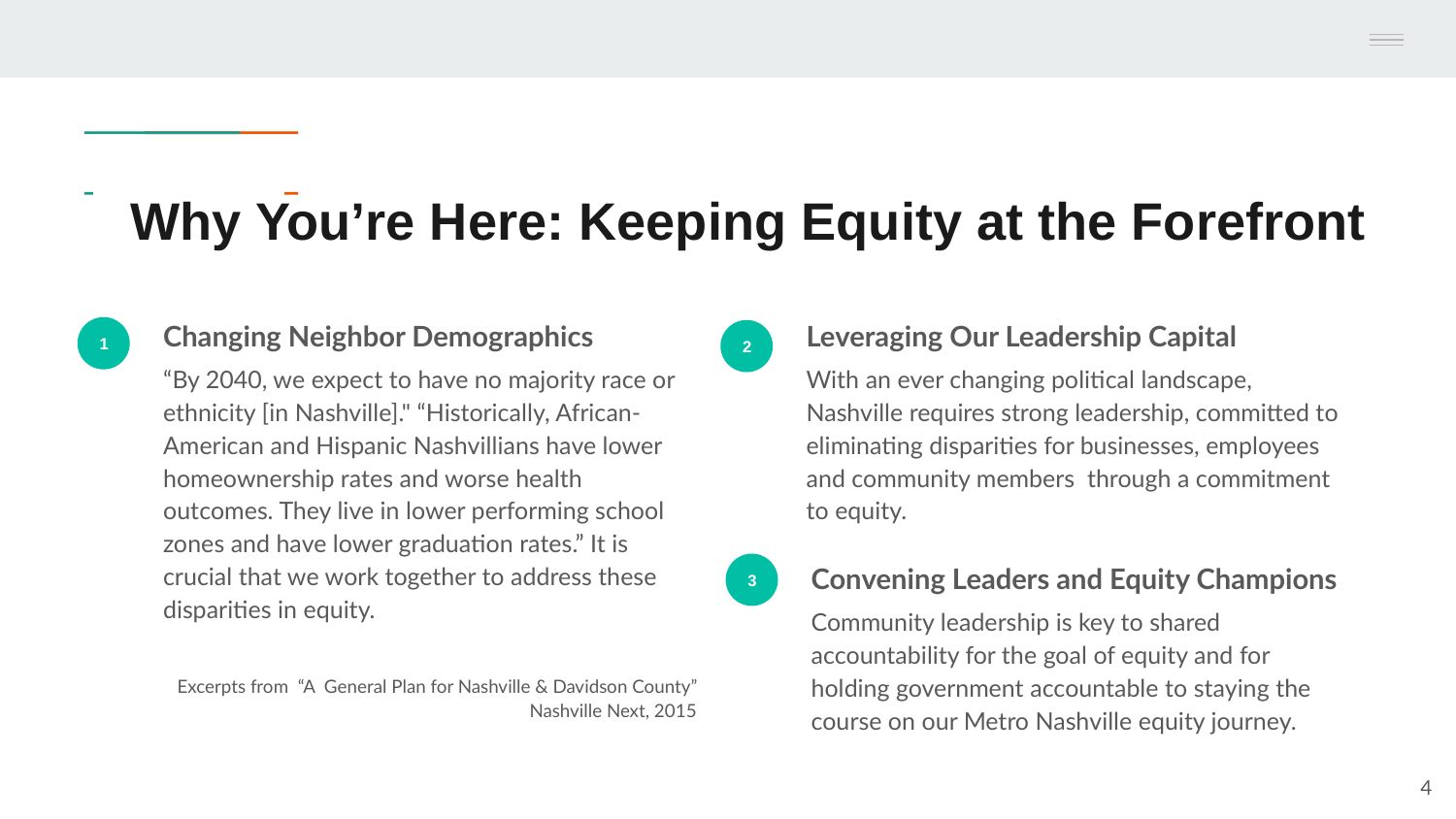

# Why You’re Here: Keeping Equity at the Forefront
Leveraging Our Leadership Capital
With an ever changing political landscape, Nashville requires strong leadership, committed to eliminating disparities for businesses, employees and community members  through a commitment to equity.
Changing Neighbor Demographics
“By 2040, we expect to have no majority race or ethnicity [in Nashville]." “Historically, African-American and Hispanic Nashvillians have lower homeownership rates and worse health outcomes. They live in lower performing school zones and have lower graduation rates.” It is crucial that we work together to address these disparities in equity.

Excerpts from  “A  General Plan for Nashville & Davidson County” Nashville Next, 2015
1
2
Convening Leaders and Equity Champions
Community leadership is key to shared accountability for the goal of equity and for holding government accountable to staying the course on our Metro Nashville equity journey.
3
4